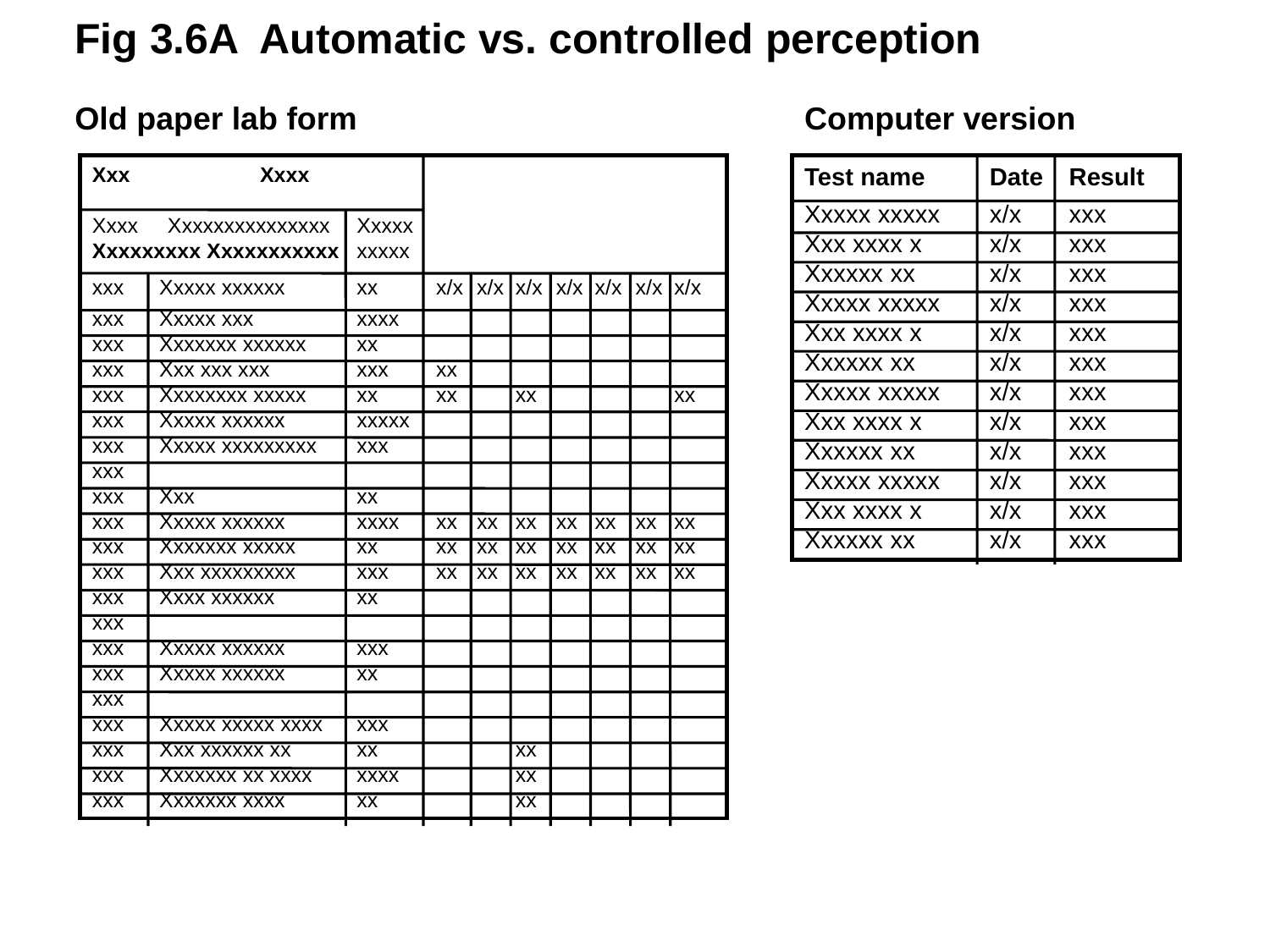

Fig 3.6A  Automatic vs. controlled perception
Old paper lab form
Computer version
Test name	Date	Result
Xxxxx xxxxx	x/x	xxx
Xxx xxxx x	x/x	xxx
Xxxxxx xx	x/x	xxx
Xxxxx xxxxx	x/x	xxx
Xxx xxxx x	x/x	xxx
Xxxxxx xx	x/x	xxx
Xxxxx xxxxx	x/x	xxx
Xxx xxxx x	x/x	xxx
Xxxxxx xx	x/x	xxx
Xxxxx xxxxx	x/x	xxx
Xxx xxxx x	x/x	xxx
Xxxxxx xx	x/x	xxx

Xxx                      Xxxx

Xxxx     Xxxxxxxxxxxxxxx	Xxxxx
Xxxxxxxxx Xxxxxxxxxxx	xxxxx
xxx	Xxxxx xxxxxx	xx	x/x	x/x	x/x	x/x	x/x	x/x	x/x
xxx	Xxxxx xxx	xxxx
xxx	Xxxxxxx xxxxxx	xx
xxx	Xxx xxx xxx	xxx	xx
xxx	Xxxxxxxx xxxxx	xx	xx		xx				xx
xxx	Xxxxx xxxxxx	xxxxx
xxx	Xxxxx xxxxxxxxx	xxx
xxx
xxx	Xxx	xx
xxx	Xxxxx xxxxxx	xxxx	xx	xx	xx	xx	xx	xx	xx
xxx	Xxxxxxx xxxxx	xx	xx	xx	xx	xx	xx	xx	xx
xxx	Xxx xxxxxxxxx	xxx	xx	xx	xx	xx	xx	xx	xx
xxx	Xxxx xxxxxx	xx
xxx
xxx	Xxxxx xxxxxx	xxx
xxx	Xxxxx xxxxxx	xx
xxx
xxx	Xxxxx xxxxx xxxx	xxx
xxx	Xxx xxxxxx xx	xx			xx
xxx	Xxxxxxx xx xxxx	xxxx			xx
xxx	Xxxxxxx xxxx	xx			xx